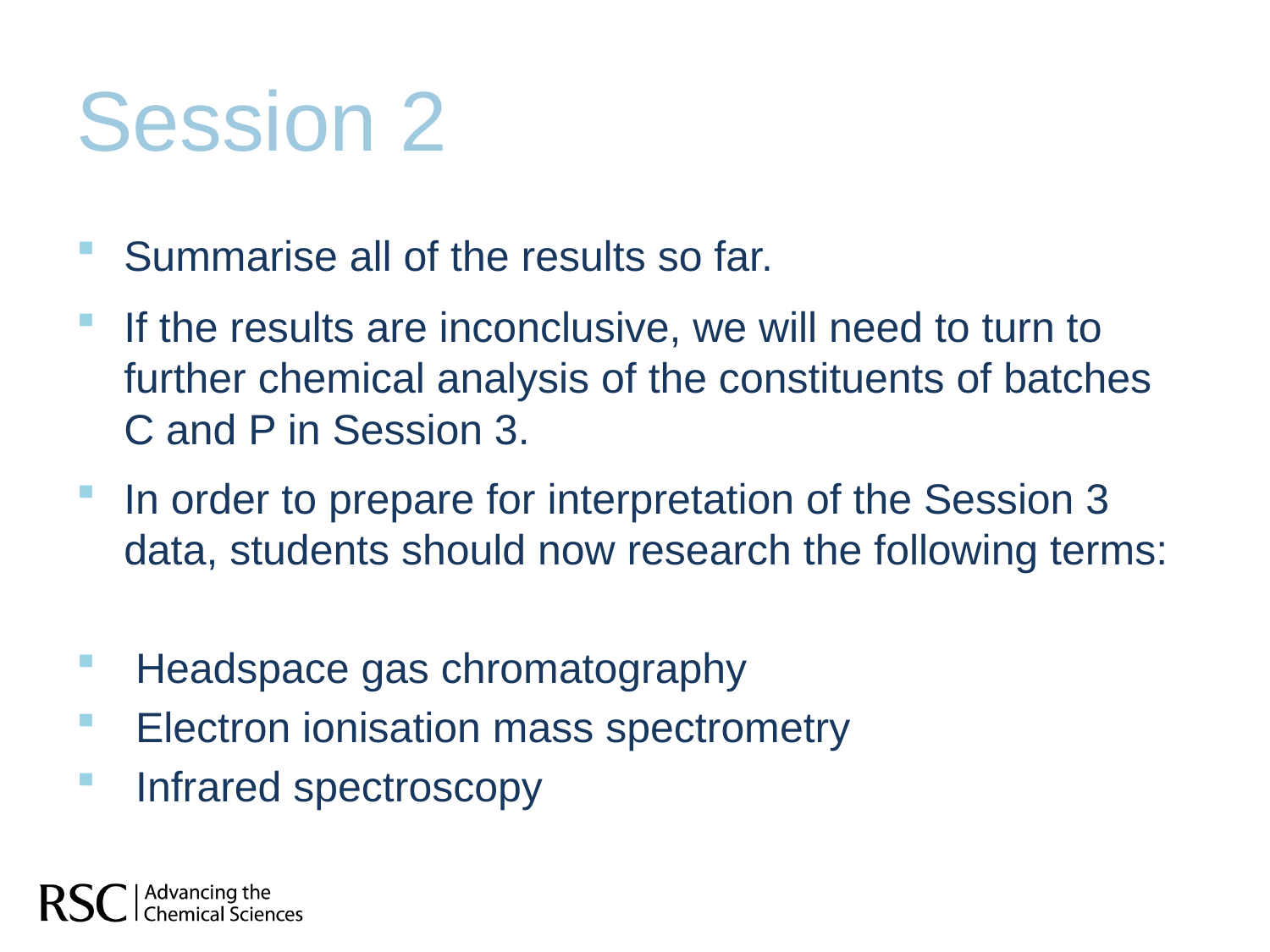

# Session 2
Summarise all of the results so far.
If the results are inconclusive, we will need to turn to further chemical analysis of the constituents of batches C and P in Session 3.
In order to prepare for interpretation of the Session 3 data, students should now research the following terms:

 Headspace gas chromatography
 Electron ionisation mass spectrometry
 Infrared spectroscopy